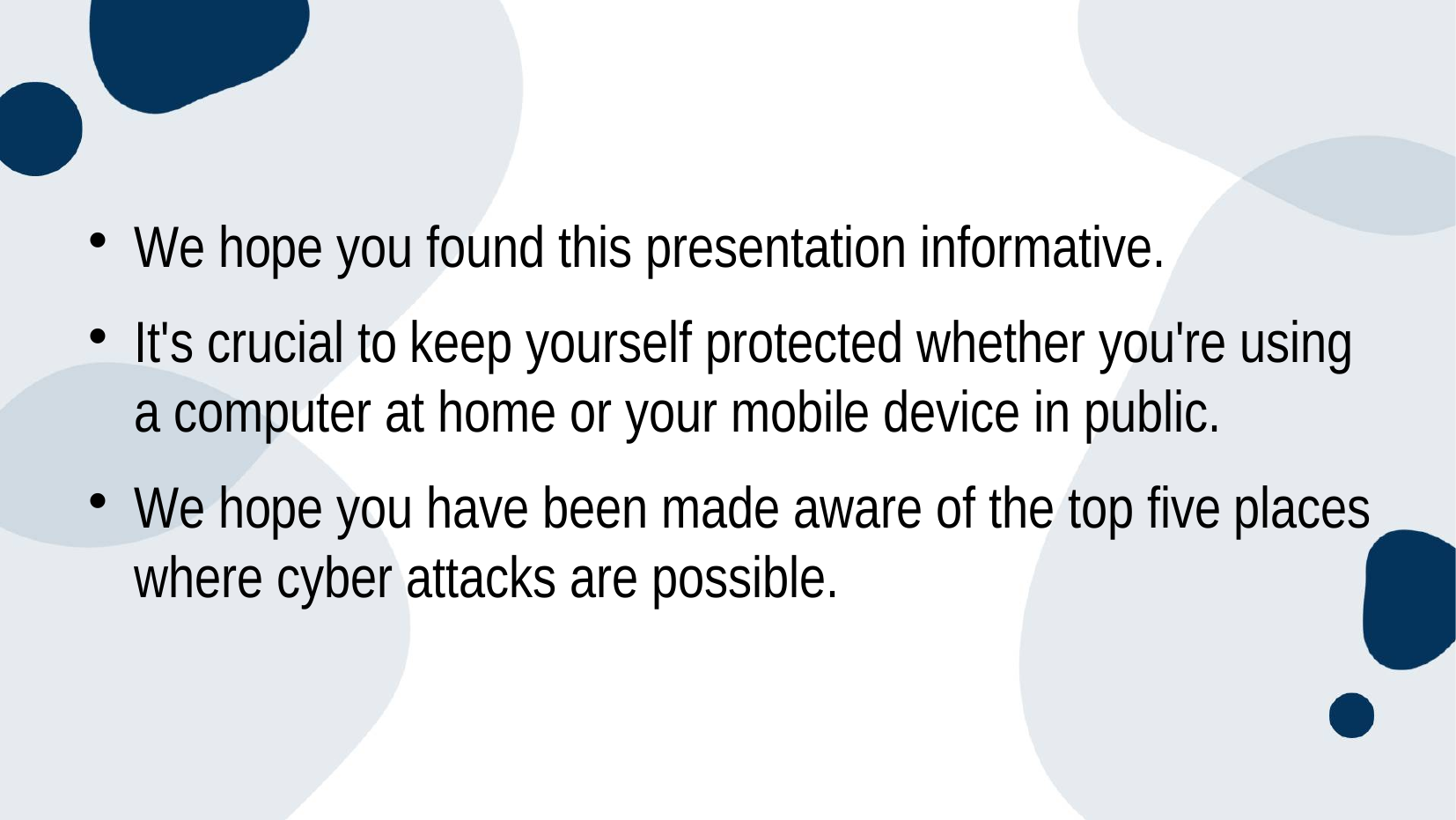

#
We hope you found this presentation informative.
It's crucial to keep yourself protected whether you're using a computer at home or your mobile device in public.
We hope you have been made aware of the top five places where cyber attacks are possible.